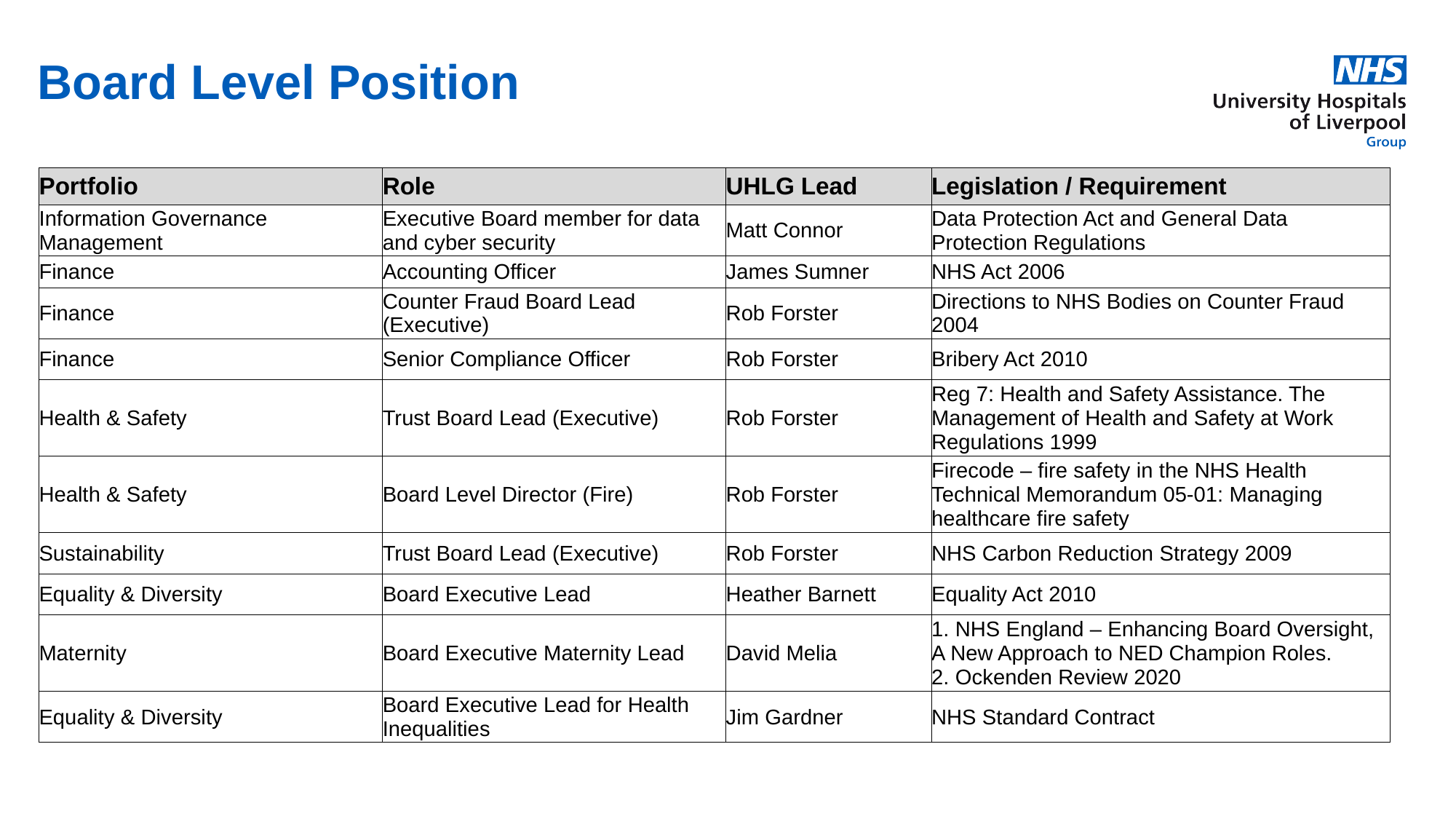

Board Level Position
| Portfolio | Role | UHLG Lead | Legislation / Requirement |
| --- | --- | --- | --- |
| Information Governance Management | Executive Board member for data and cyber security | Matt Connor | Data Protection Act and General Data Protection Regulations |
| Finance | Accounting Officer | James Sumner | NHS Act 2006 |
| Finance | Counter Fraud Board Lead (Executive) | Rob Forster | Directions to NHS Bodies on Counter Fraud 2004 |
| Finance | Senior Compliance Officer | Rob Forster | Bribery Act 2010 |
| Health & Safety | Trust Board Lead (Executive) | Rob Forster | Reg 7: Health and Safety Assistance. The Management of Health and Safety at Work Regulations 1999 |
| Health & Safety | Board Level Director (Fire) | Rob Forster | Firecode – fire safety in the NHS Health Technical Memorandum 05-01: Managing healthcare fire safety |
| Sustainability | Trust Board Lead (Executive) | Rob Forster | NHS Carbon Reduction Strategy 2009 |
| Equality & Diversity | Board Executive Lead | Heather Barnett | Equality Act 2010 |
| Maternity | Board Executive Maternity Lead | David Melia | 1. NHS England – Enhancing Board Oversight, A New Approach to NED Champion Roles. 2. Ockenden Review 2020 |
| Equality & Diversity | Board Executive Lead for Health Inequalities | Jim Gardner | NHS Standard Contract |